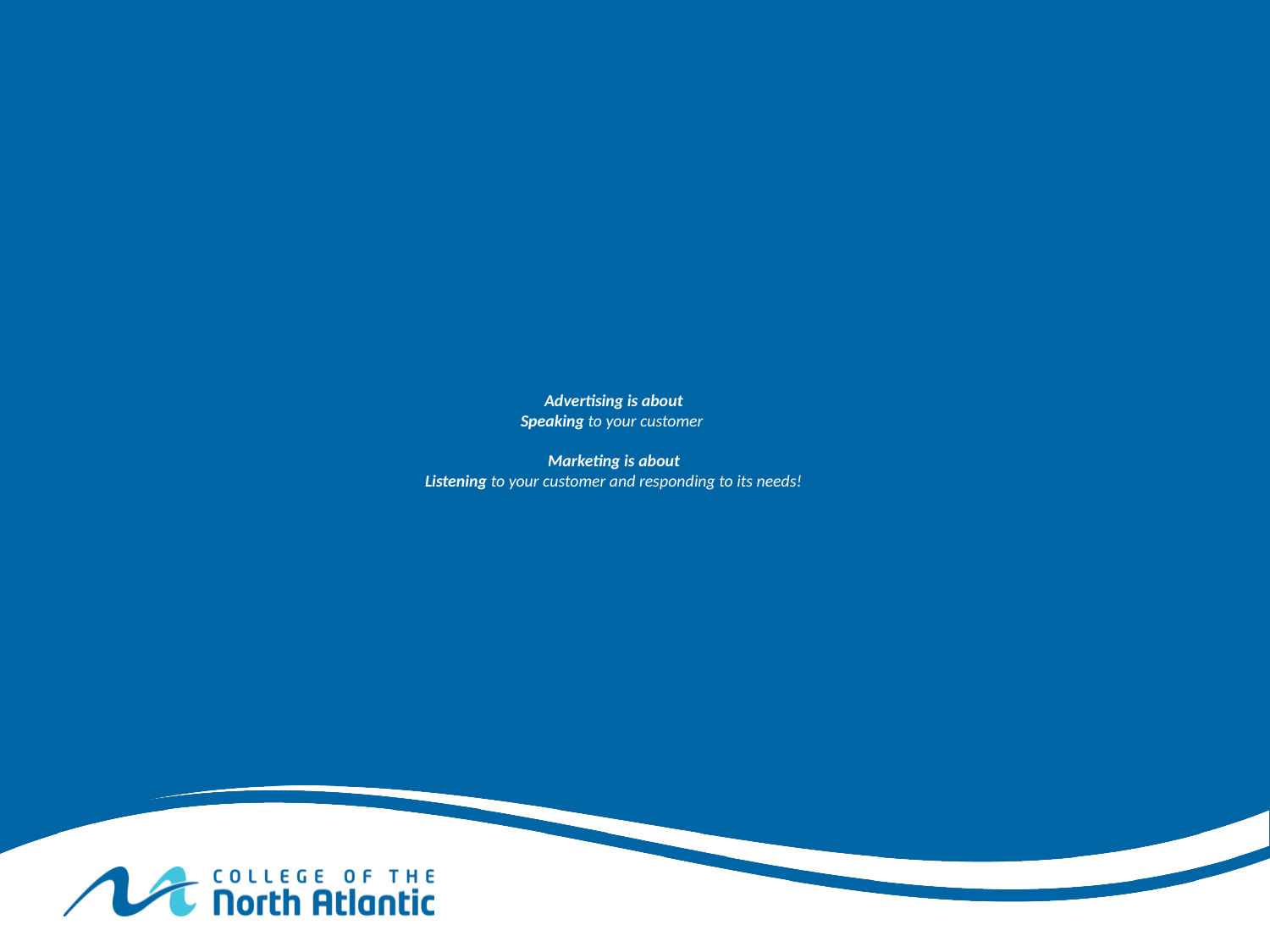

# Advertising is about Speaking to your customer Marketing is about Listening to your customer and responding to its needs!